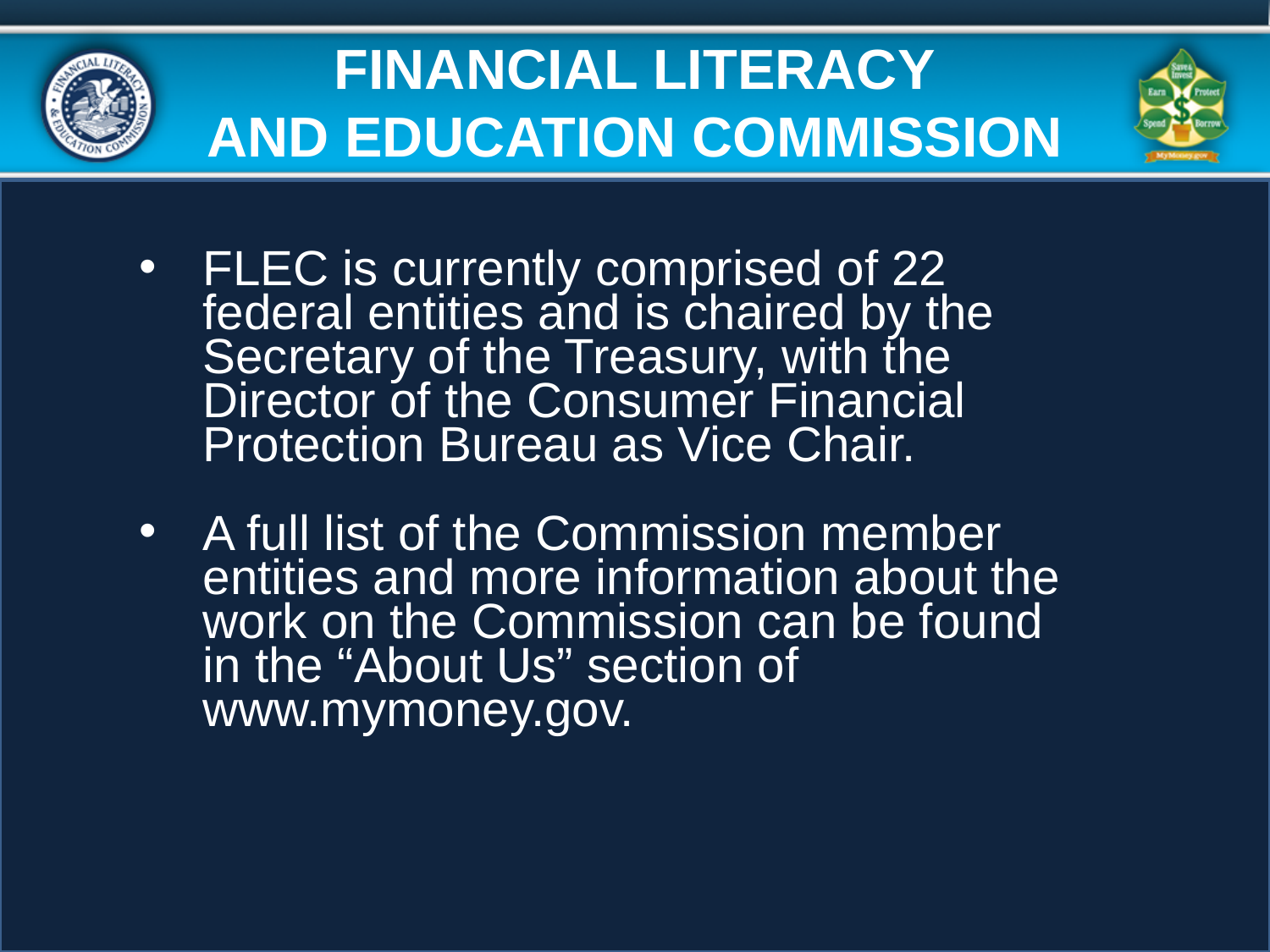

# FINANCIAL LITERACY
AND EDUCATION COMMISSION

FLEC is currently comprised of 22 federal entities and is chaired by the Secretary of the Treasury, with the Director of the Consumer Financial Protection Bureau as Vice Chair.

A full list of the Commission member entities and more information about the work on the Commission can be found in the “About Us” section of www.mymoney.gov.